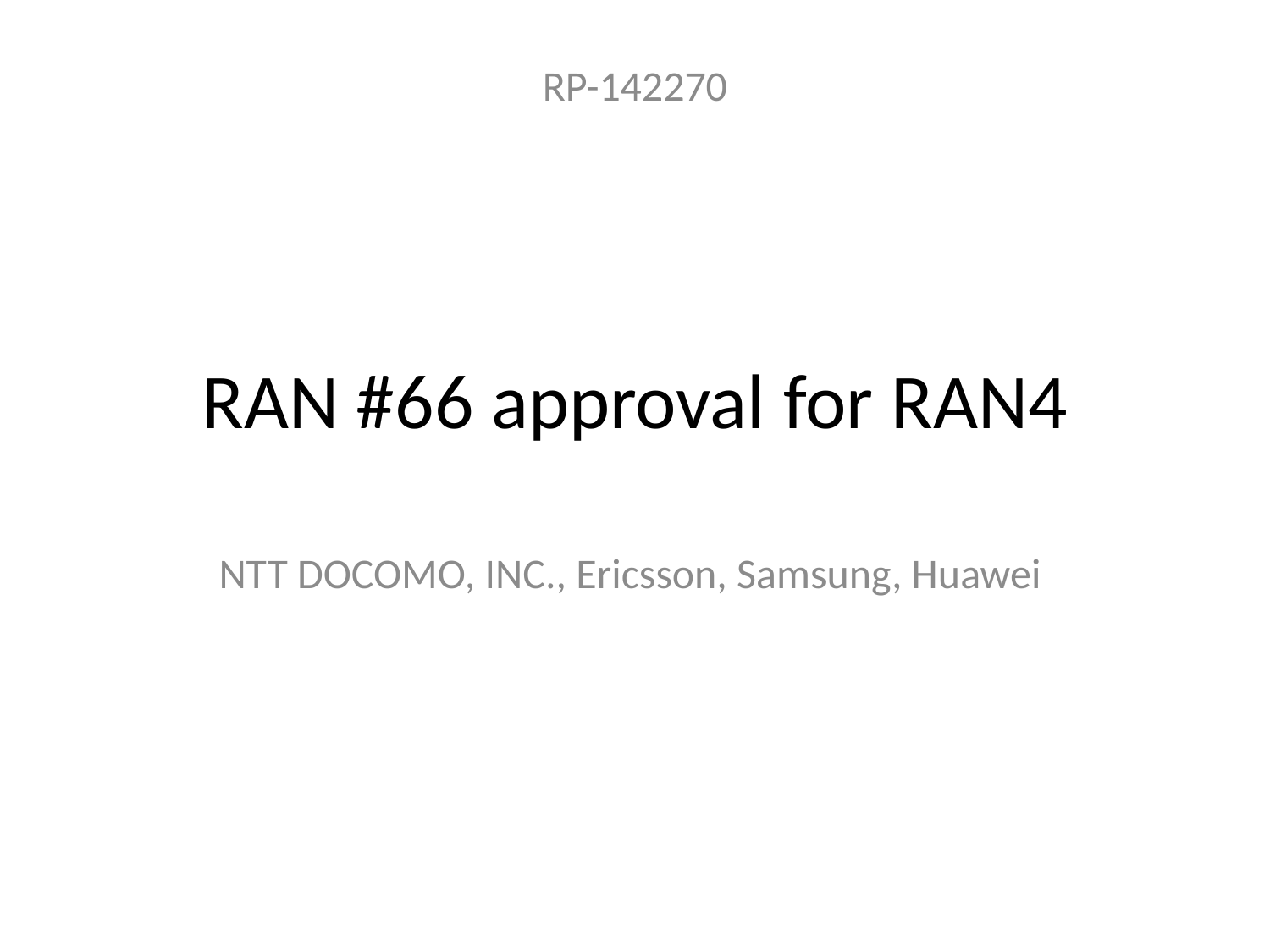

RP-142270
# RAN #66 approval for RAN4
NTT DOCOMO, INC., Ericsson, Samsung, Huawei